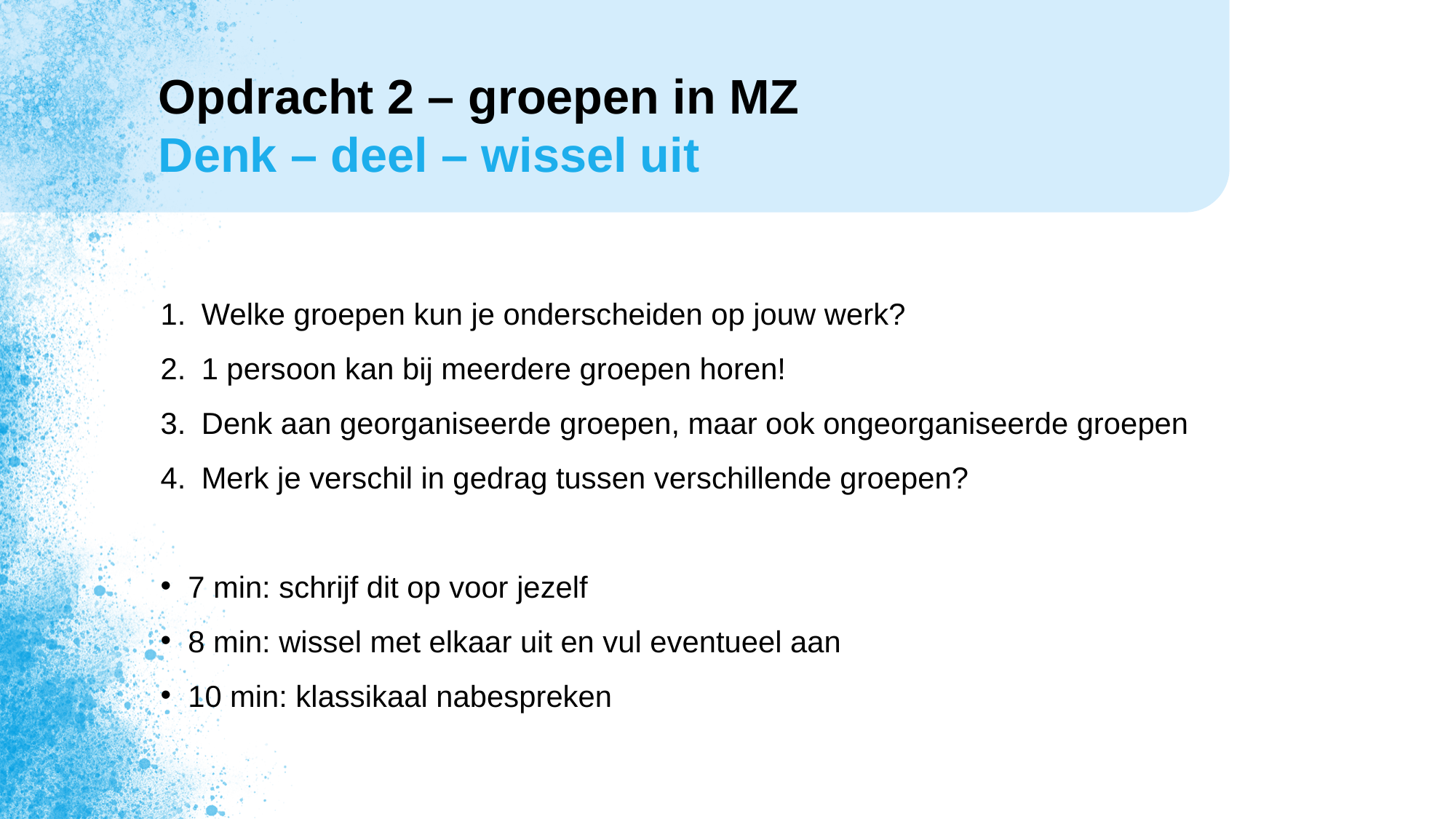

# Opdracht 2 – groepen in MZ Denk – deel – wissel uit
Welke groepen kun je onderscheiden op jouw werk?
1 persoon kan bij meerdere groepen horen!
Denk aan georganiseerde groepen, maar ook ongeorganiseerde groepen
Merk je verschil in gedrag tussen verschillende groepen?

7 min: schrijf dit op voor jezelf
8 min: wissel met elkaar uit en vul eventueel aan
10 min: klassikaal nabespreken